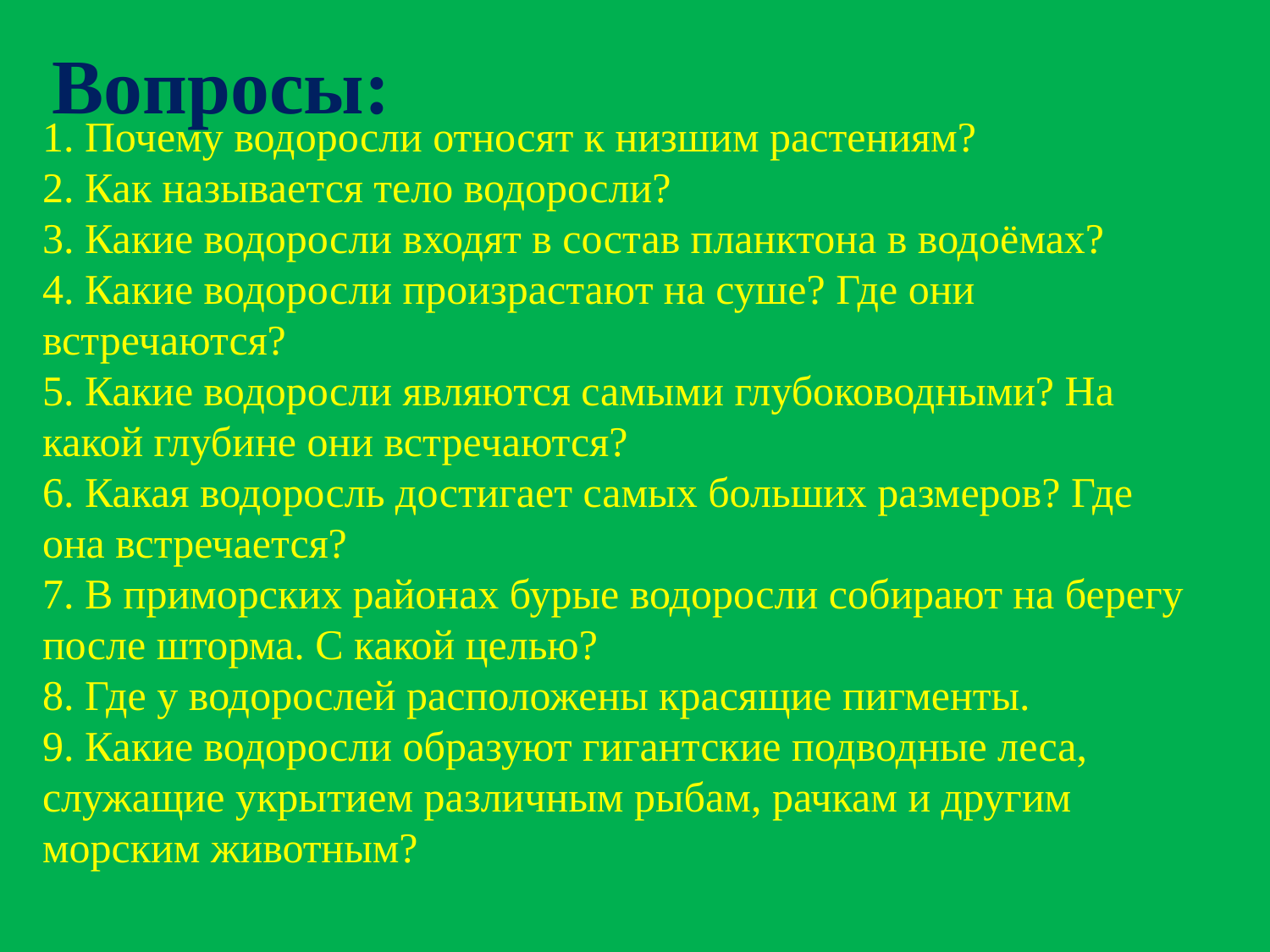

Вопросы:
1. Почему водоросли относят к низшим растениям?
2. Как называется тело водоросли?
3. Какие водоросли входят в состав планктона в водоёмах?
4. Какие водоросли произрастают на суше? Где они встречаются?
5. Какие водоросли являются самыми глубоководными? На какой глубине они встречаются?
6. Какая водоросль достигает самых больших размеров? Где она встречается?
7. В приморских районах бурые водоросли собирают на берегу после шторма. С какой целью?
8. Где у водорослей расположены красящие пигменты.
9. Какие водоросли образуют гигантские подводные леса, служащие укрытием различным рыбам, рачкам и другим морским животным?